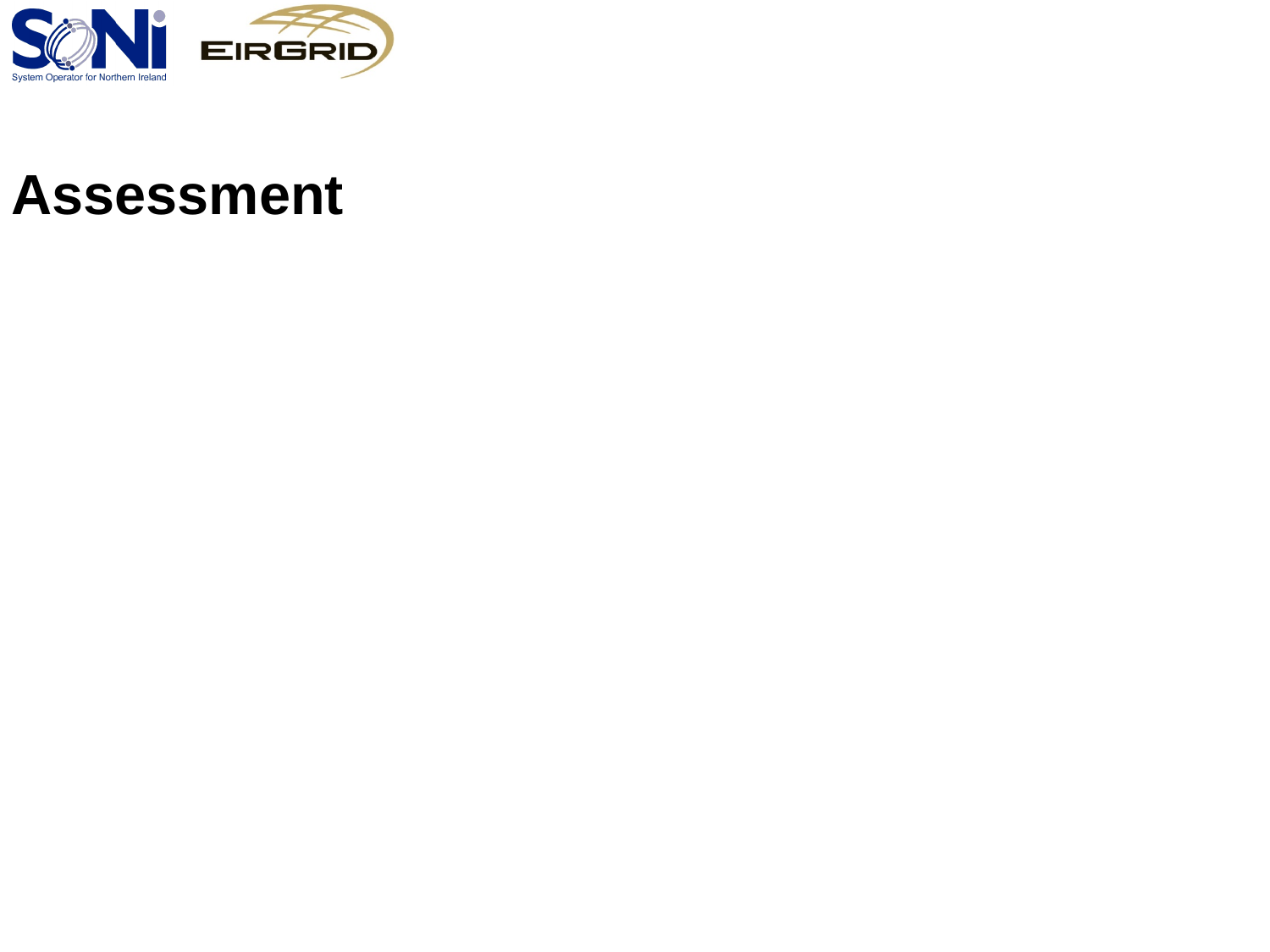

Mod_18_10 Intra Day Trading Working Group 7

SO Impact Assessment